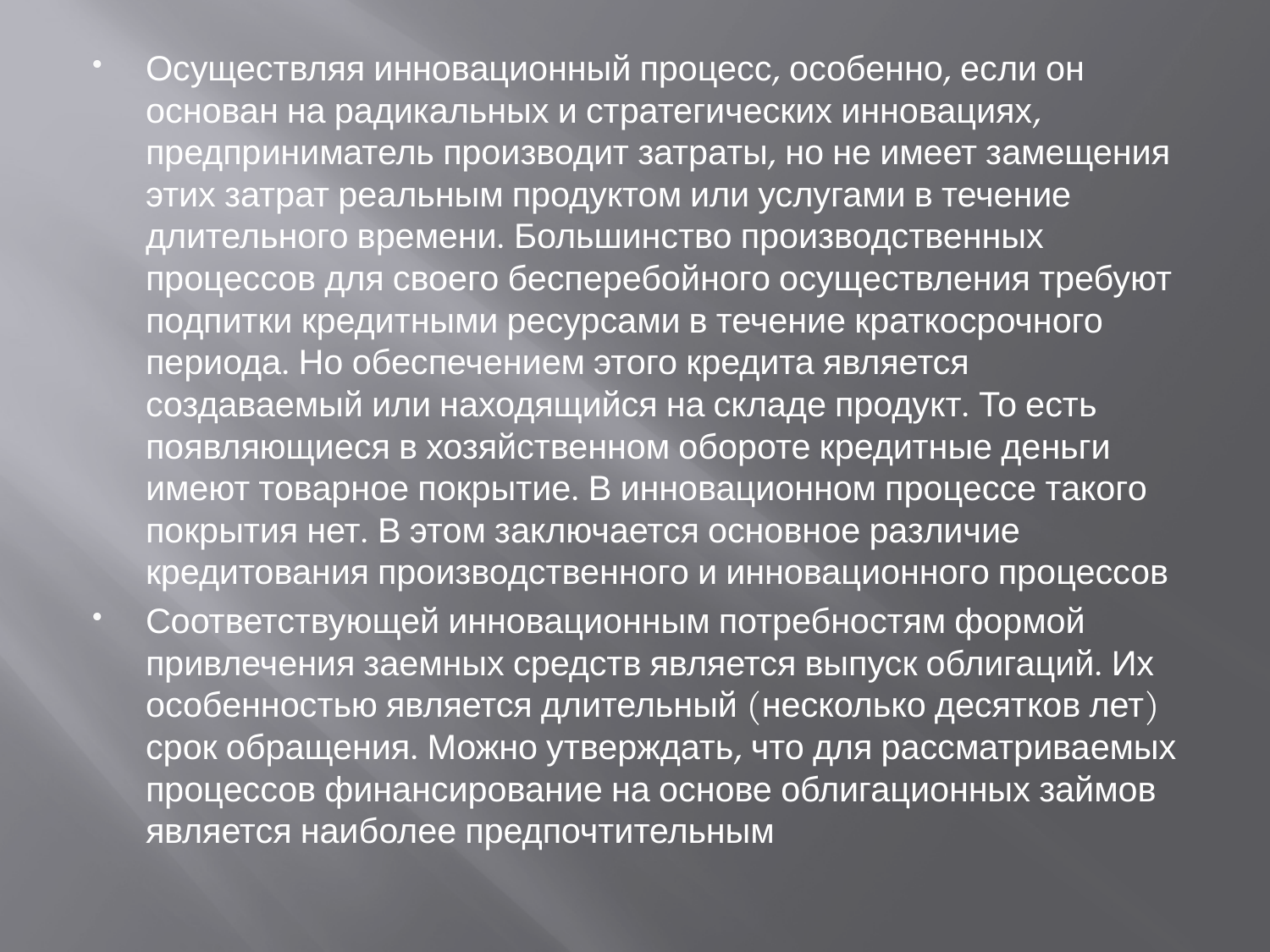

#
Осуществляя инновационный процесс, особенно, если он основан на радикальных и стратегических инновациях, предприниматель производит затраты, но не имеет замещения этих затрат реальным продуктом или услугами в течение длительного времени. Большинство производственных процессов для своего бесперебойного осуществления требуют подпитки кредитными ресурсами в течение краткосрочного периода. Но обеспечением этого кредита является создаваемый или находящийся на складе продукт. То есть появляющиеся в хозяйственном обороте кредитные деньги имеют товарное покрытие. В инновационном процессе такого покрытия нет. В этом заключается основное различие кредитования производственного и инновационного процессов
Соответствующей инновационным потребностям формой привлечения заемных средств является выпуск облигаций. Их особенностью является длительный (несколько десятков лет) срок обращения. Можно утверждать, что для рассматриваемых процессов финансирование на основе облигационных займов является наиболее предпочтительным